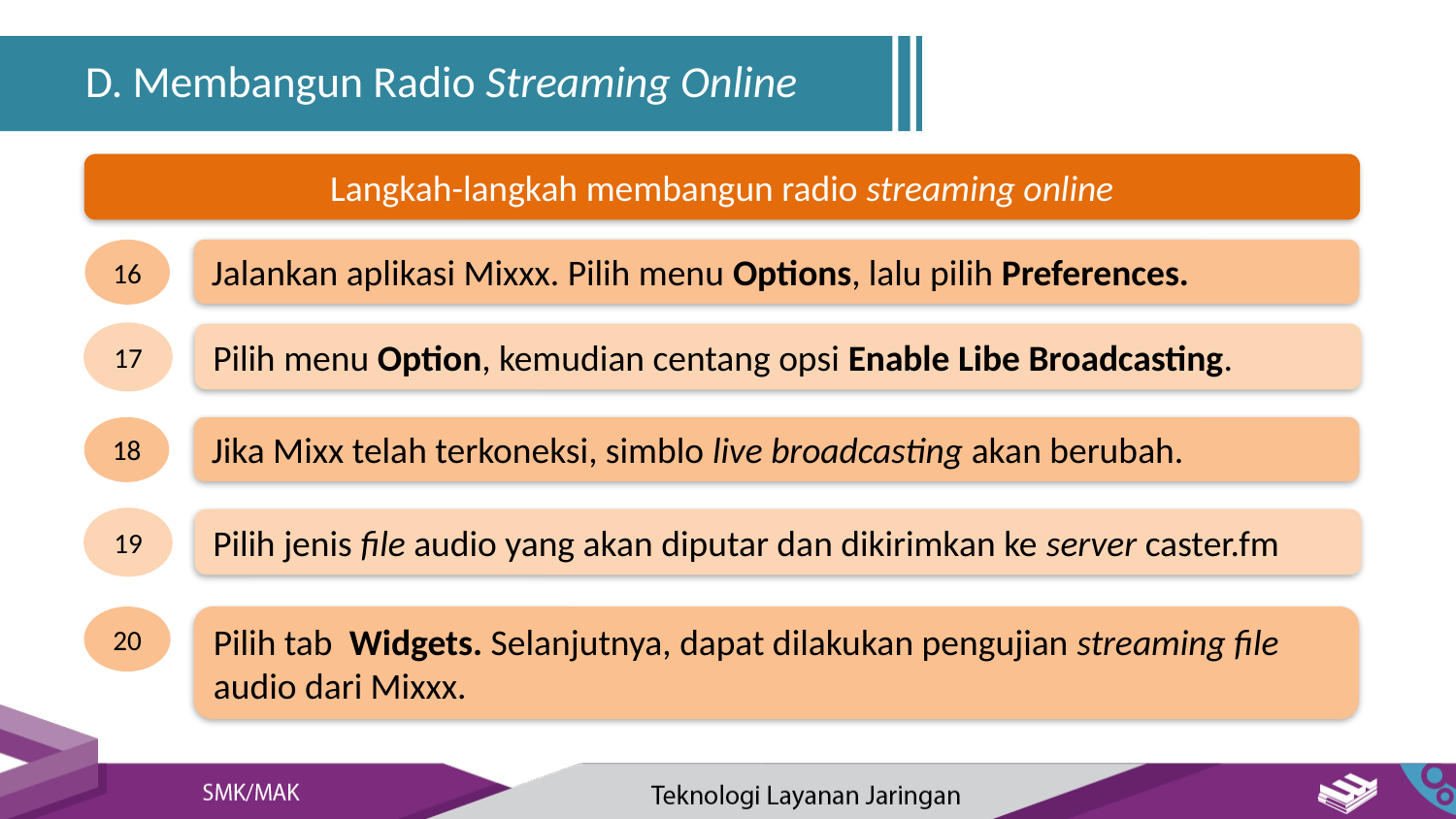

D. Membangun Radio Streaming Online
Langkah-langkah membangun radio streaming online
16
Jalankan aplikasi Mixxx. Pilih menu Options, lalu pilih Preferences.
17
Pilih menu Option, kemudian centang opsi Enable Libe Broadcasting.
18
Jika Mixx telah terkoneksi, simblo live broadcasting akan berubah.
19
Pilih jenis file audio yang akan diputar dan dikirimkan ke server caster.fm
20
Pilih tab  Widgets. Selanjutnya, dapat dilakukan pengujian streaming file audio dari Mixxx.